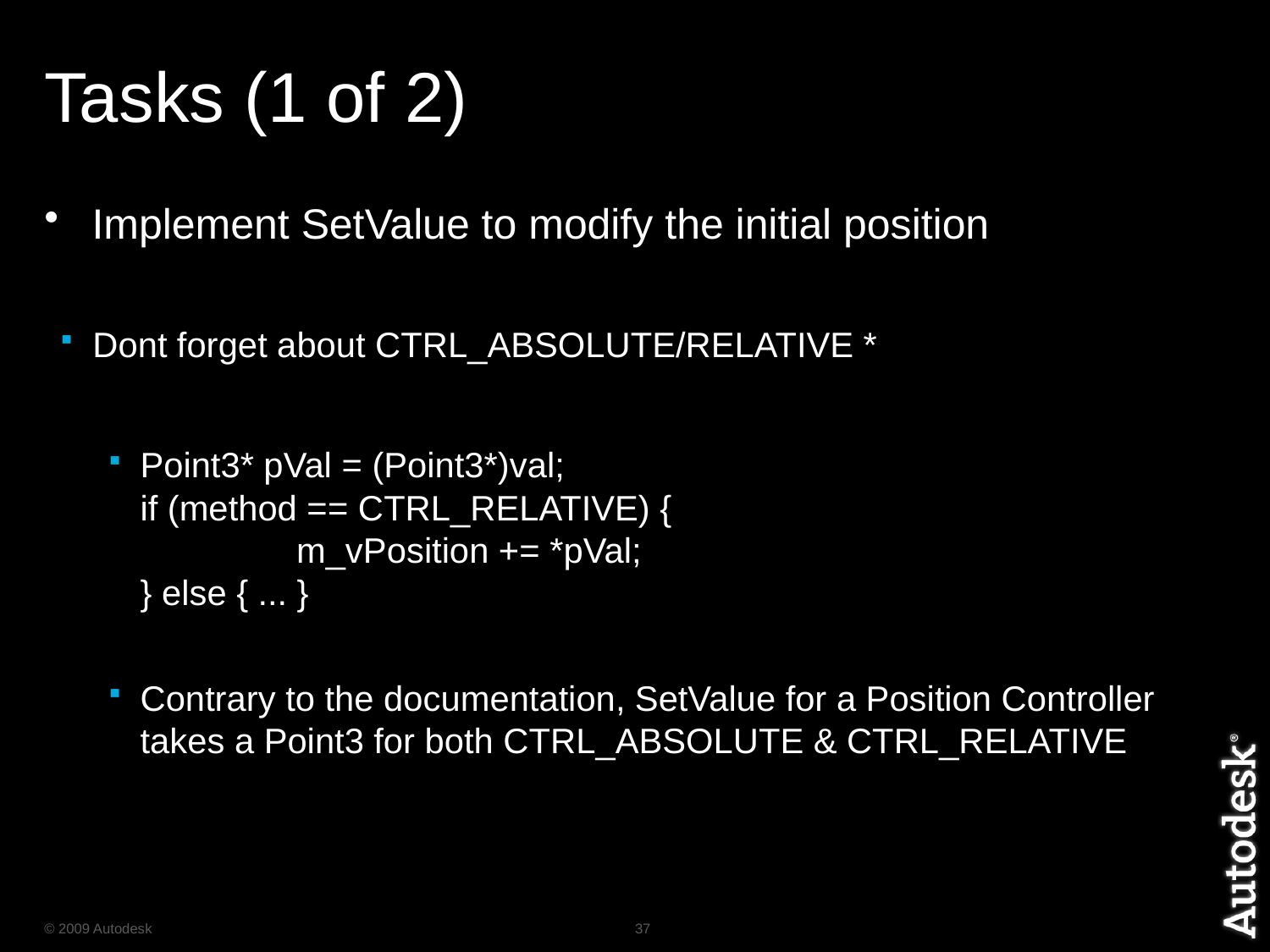

# Tasks (1 of 2)
Implement SetValue to modify the initial position

Dont forget about CTRL_ABSOLUTE/RELATIVE *

Point3* pVal = (Point3*)val;
if (method == CTRL_RELATIVE) {
	   m_vPosition += *pVal;
} else { ... }

Contrary to the documentation, SetValue for a Position Controller takes a Point3 for both CTRL_ABSOLUTE & CTRL_RELATIVE